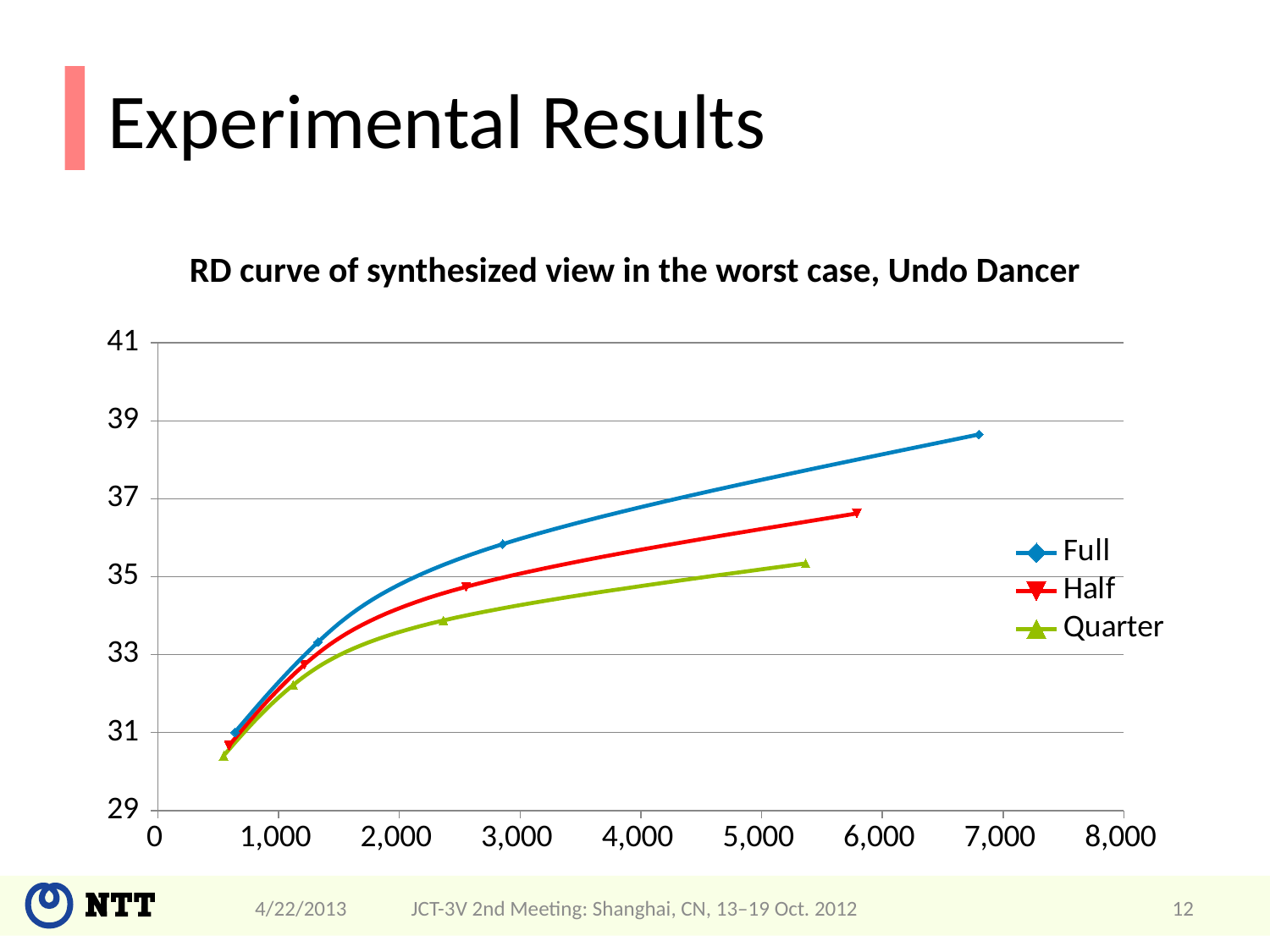

# Experimental Results
RD curve of synthesized view in the worst case, Undo Dancer

### Chart

| Category |  |  |  |
|---|---|---|---|
4/22/2013
JCT-3V 2nd Meeting: Shanghai, CN, 13–19 Oct. 2012
12